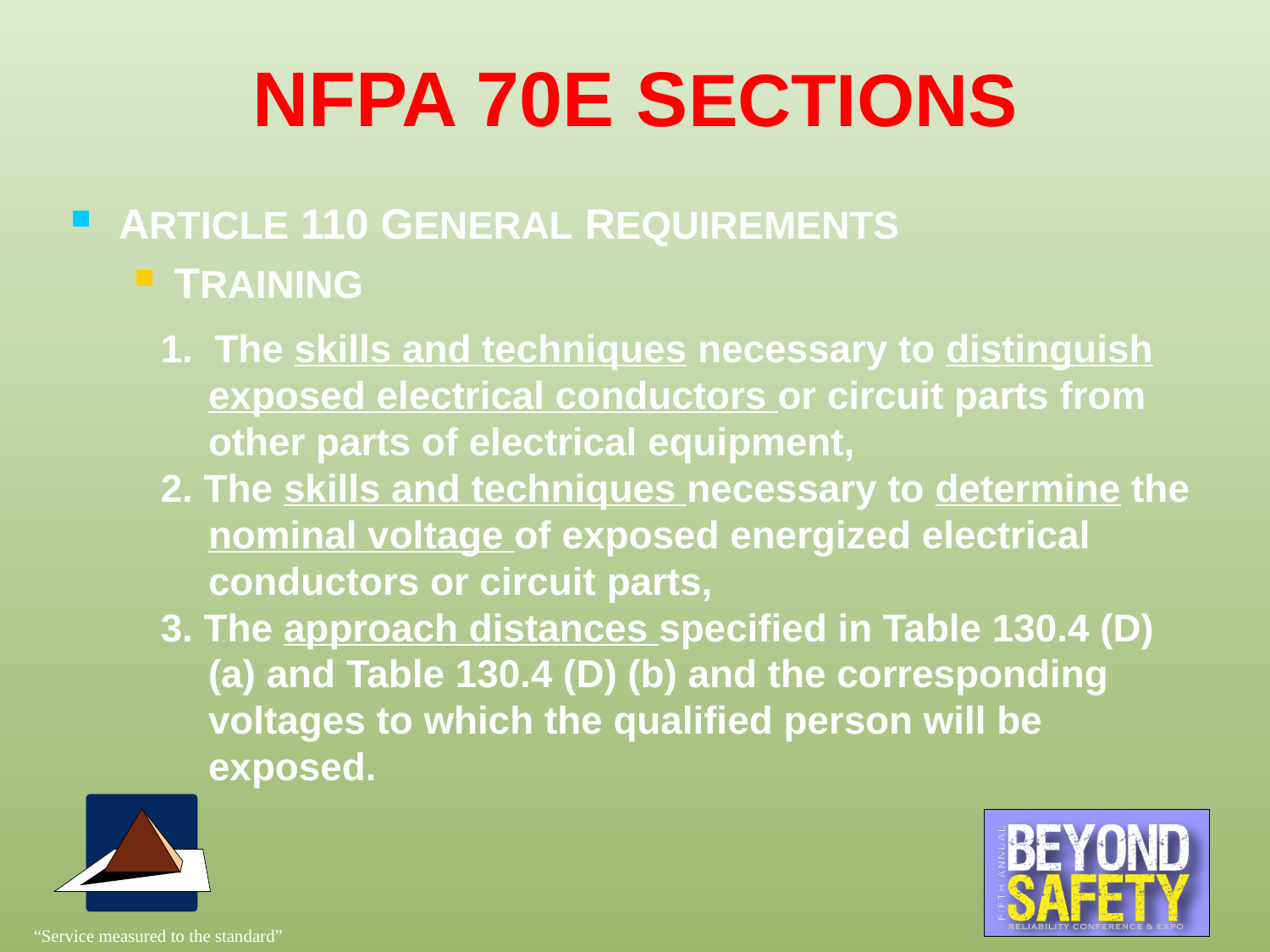

# NFPA 70E SECTIONS
ARTICLE 110 GENERAL REQUIREMENTS
TRAINING

1.  The skills and techniques necessary to distinguish exposed electrical conductors or circuit parts from other parts of electrical equipment,
2. The skills and techniques necessary to determine the nominal voltage of exposed energized electrical conductors or circuit parts,
3. The approach distances specified in Table 130.4 (D) (a) and Table 130.4 (D) (b) and the corresponding voltages to which the qualified person will be exposed.